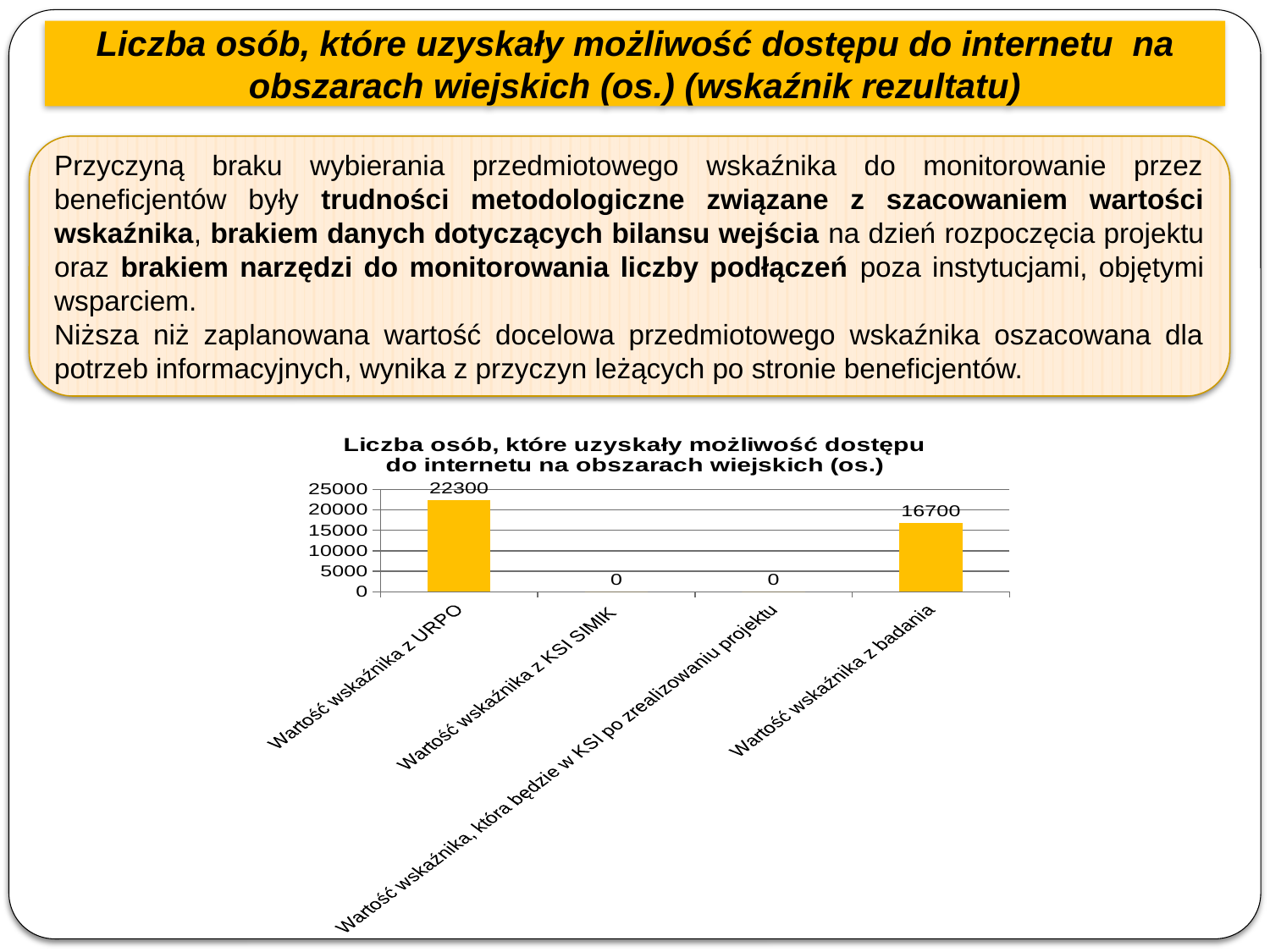

Liczba osób, które uzyskały możliwość dostępu do internetu  na obszarach wiejskich (os.) (wskaźnik rezultatu)
Przyczyną braku wybierania przedmiotowego wskaźnika do monitorowanie przez beneficjentów były trudności metodologiczne związane z szacowaniem wartości wskaźnika, brakiem danych dotyczących bilansu wejścia na dzień rozpoczęcia projektu oraz brakiem narzędzi do monitorowania liczby podłączeń poza instytucjami, objętymi wsparciem.
Niższa niż zaplanowana wartość docelowa przedmiotowego wskaźnika oszacowana dla potrzeb informacyjnych, wynika z przyczyn leżących po stronie beneficjentów.

### Chart: Liczba osób, które uzyskały możliwość dostępu do internetu na obszarach wiejskich (os.)

| Category | Liczba osób, które uzyskały możliwość dostępu do internetu (osoby) na obszarach wiejskich |
|---|---|
| Wartość wskaźnika z URPO | 22300.0 |
| Wartość wskaźnika z KSI SIMIK  | 0.0 |
| Wartość wskaźnika, która będzie w KSI po zrealizowaniu projektu | 0.0 |
| Wartość wskaźnika z badania | 16700.0 |